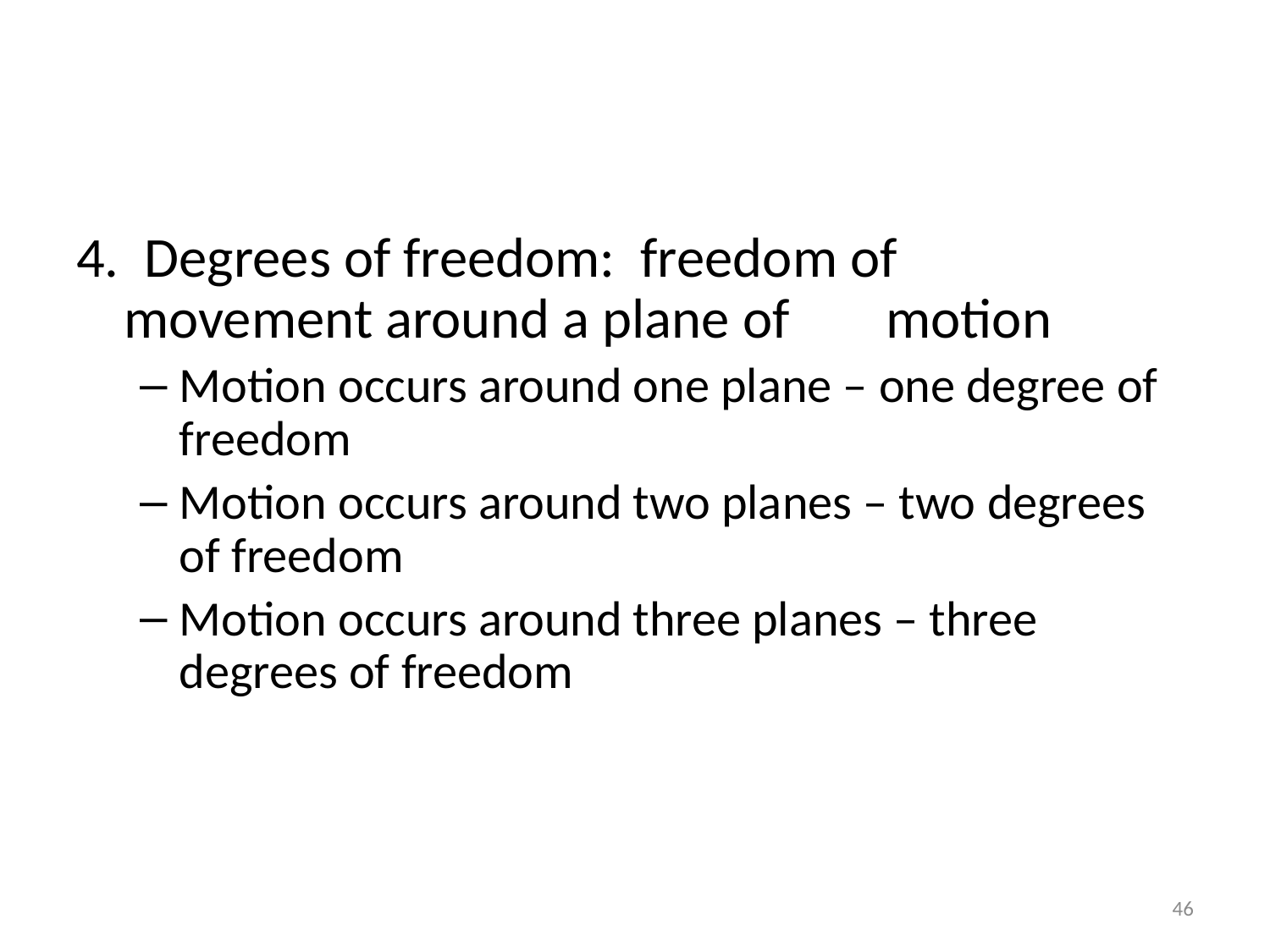

#
4.  Degrees of freedom:  freedom of 	movement around a plane of 	motion
Motion occurs around one plane – one degree of freedom
Motion occurs around two planes – two degrees of freedom
Motion occurs around three planes – three degrees of freedom

46